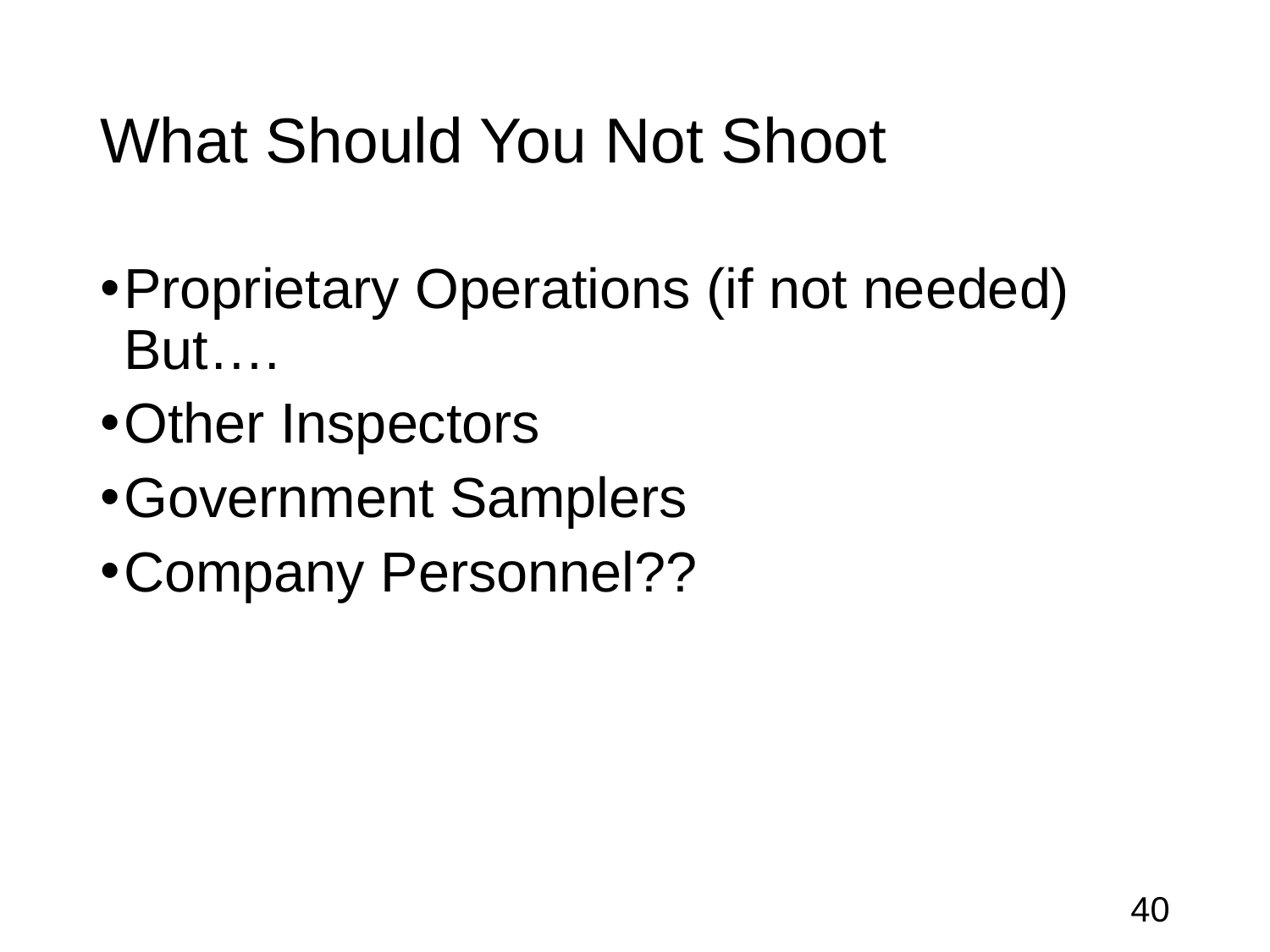

# What Should You Not Shoot
Proprietary Operations (if not needed) But….
Other Inspectors
Government Samplers
Company Personnel??
40